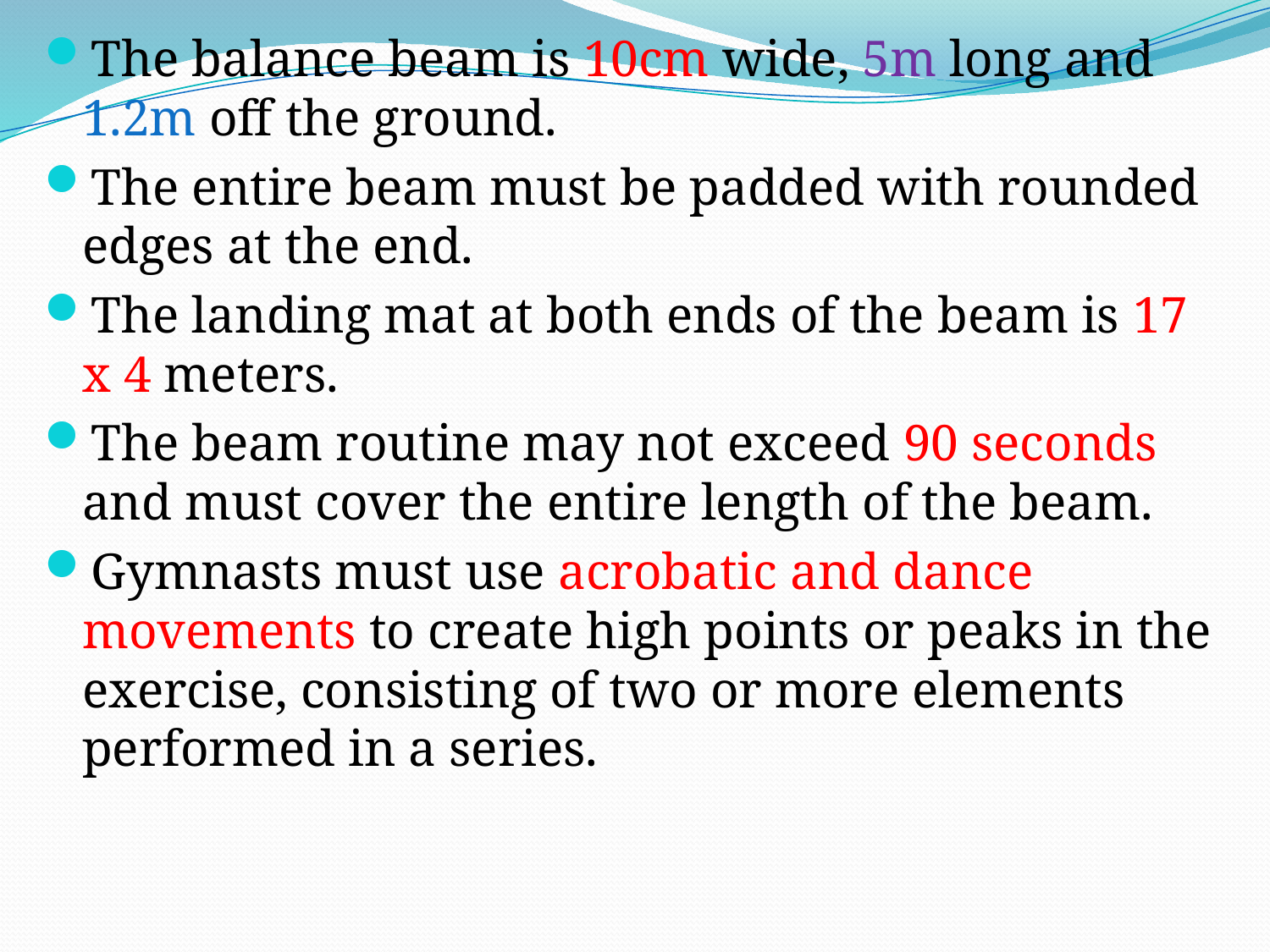

The balance beam is 10cm wide, 5m long and 1.2m off the ground.
The entire beam must be padded with rounded edges at the end.
The landing mat at both ends of the beam is 17 x 4 meters.
The beam routine may not exceed 90 seconds and must cover the entire length of the beam.
Gymnasts must use acrobatic and dance movements to create high points or peaks in the exercise, consisting of two or more elements performed in a series.